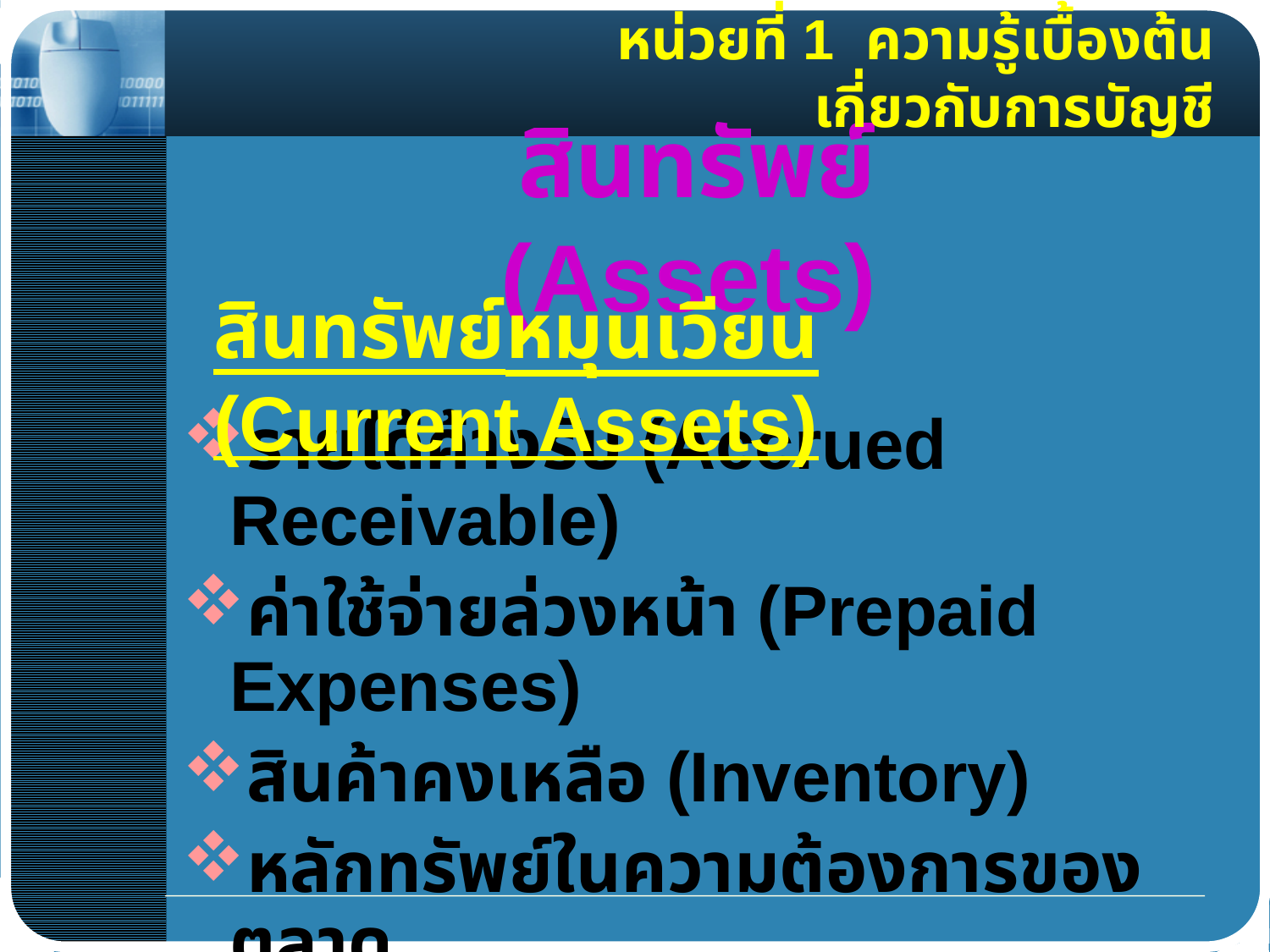

หน่วยที่ 1  ความรู้เบื้องต้นเกี่ยวกับการบัญชี
# สินทรัพย์ (Assets)
สินทรัพย์หมุนเวียน (Current Assets)
รายได้ค้างรับ (Accrued Receivable)
ค่าใช้จ่ายล่วงหน้า (Prepaid Expenses)
สินค้าคงเหลือ (Inventory)
หลักทรัพย์ในความต้องการของตลาด
     (Marketable Assets)